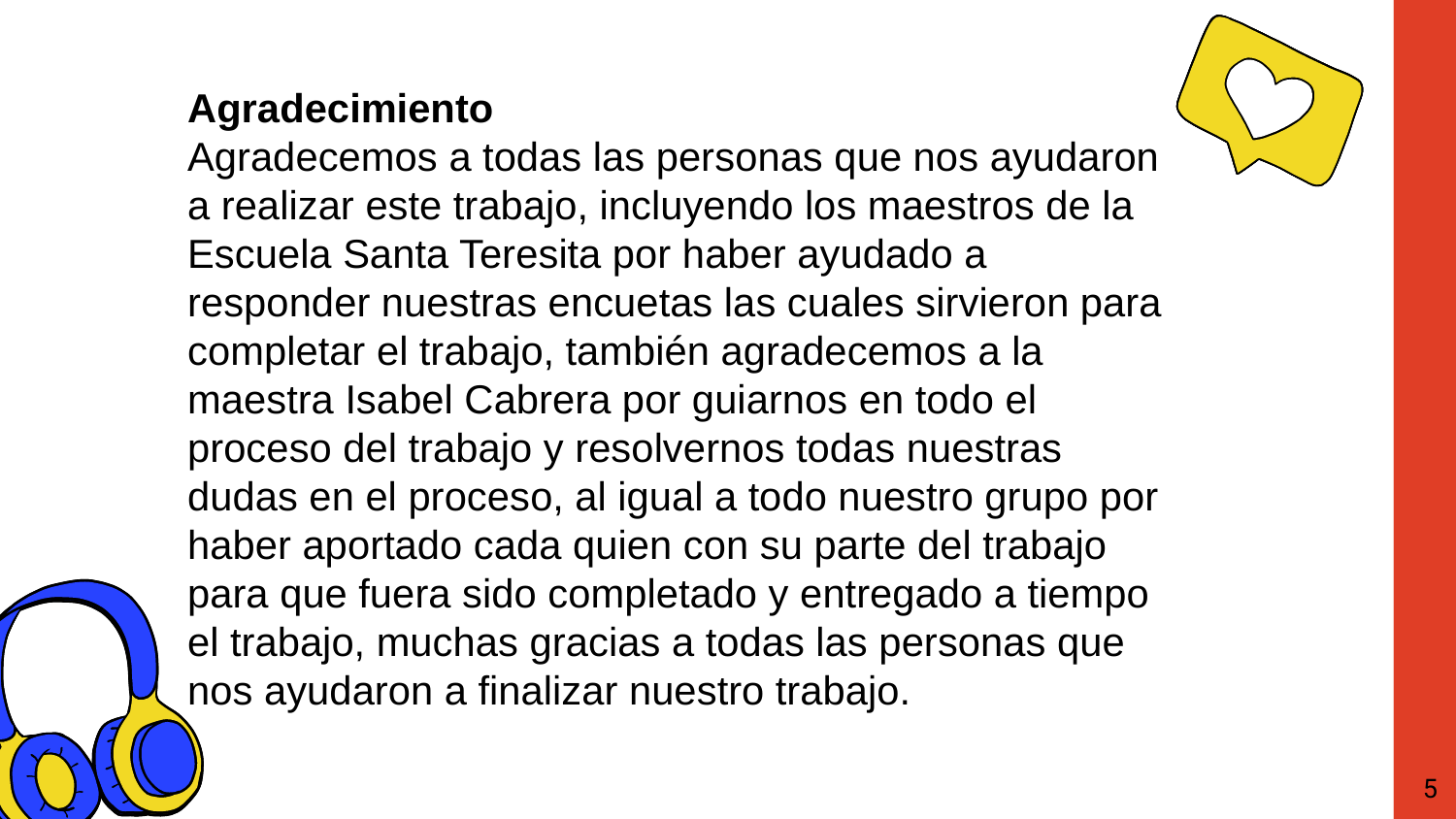

Agradecimiento
Agradecemos a todas las personas que nos ayudaron a realizar este trabajo, incluyendo los maestros de la Escuela Santa Teresita por haber ayudado a responder nuestras encuetas las cuales sirvieron para completar el trabajo, también agradecemos a la maestra Isabel Cabrera por guiarnos en todo el proceso del trabajo y resolvernos todas nuestras dudas en el proceso, al igual a todo nuestro grupo por haber aportado cada quien con su parte del trabajo para que fuera sido completado y entregado a tiempo el trabajo, muchas gracias a todas las personas que nos ayudaron a finalizar nuestro trabajo.

5